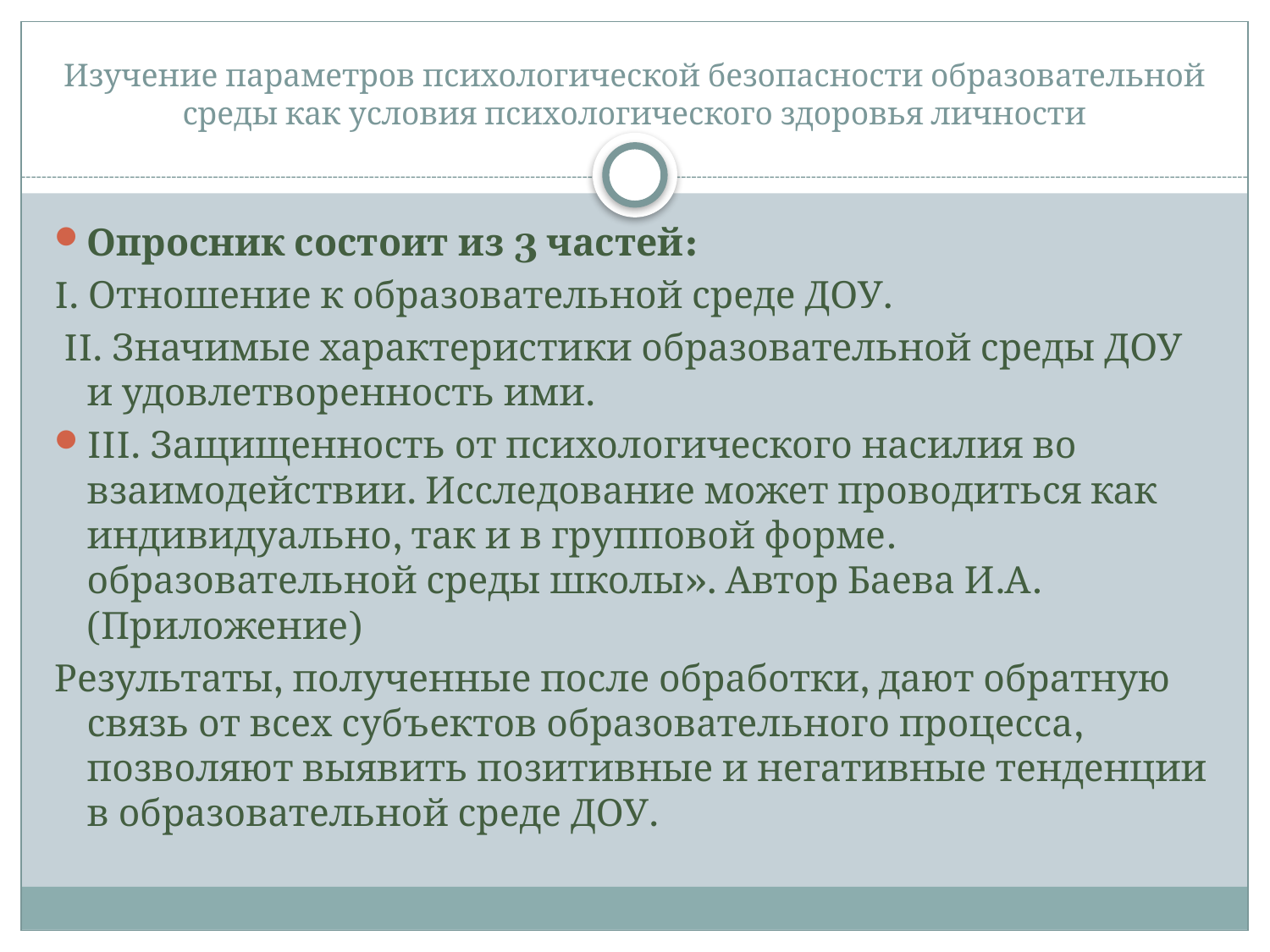

# Изучение параметров психологической безопасности образовательной среды как условия психологического здоровья личности
Опросник состоит из 3 частей:
I. Отношение к образовательной среде ДОУ.
 II. Значимые характеристики образовательной среды ДОУ и удовлетворенность ими.
III. Защищенность от психологического насилия во взаимодействии. Исследование может проводиться как индивидуально, так и в групповой форме. образовательной среды школы». Автор Баева И.А. (Приложение)
Результаты, полученные после обработки, дают обратную связь от всех субъектов образовательного процесса, позволяют выявить позитивные и негативные тенденции в образовательной среде ДОУ.